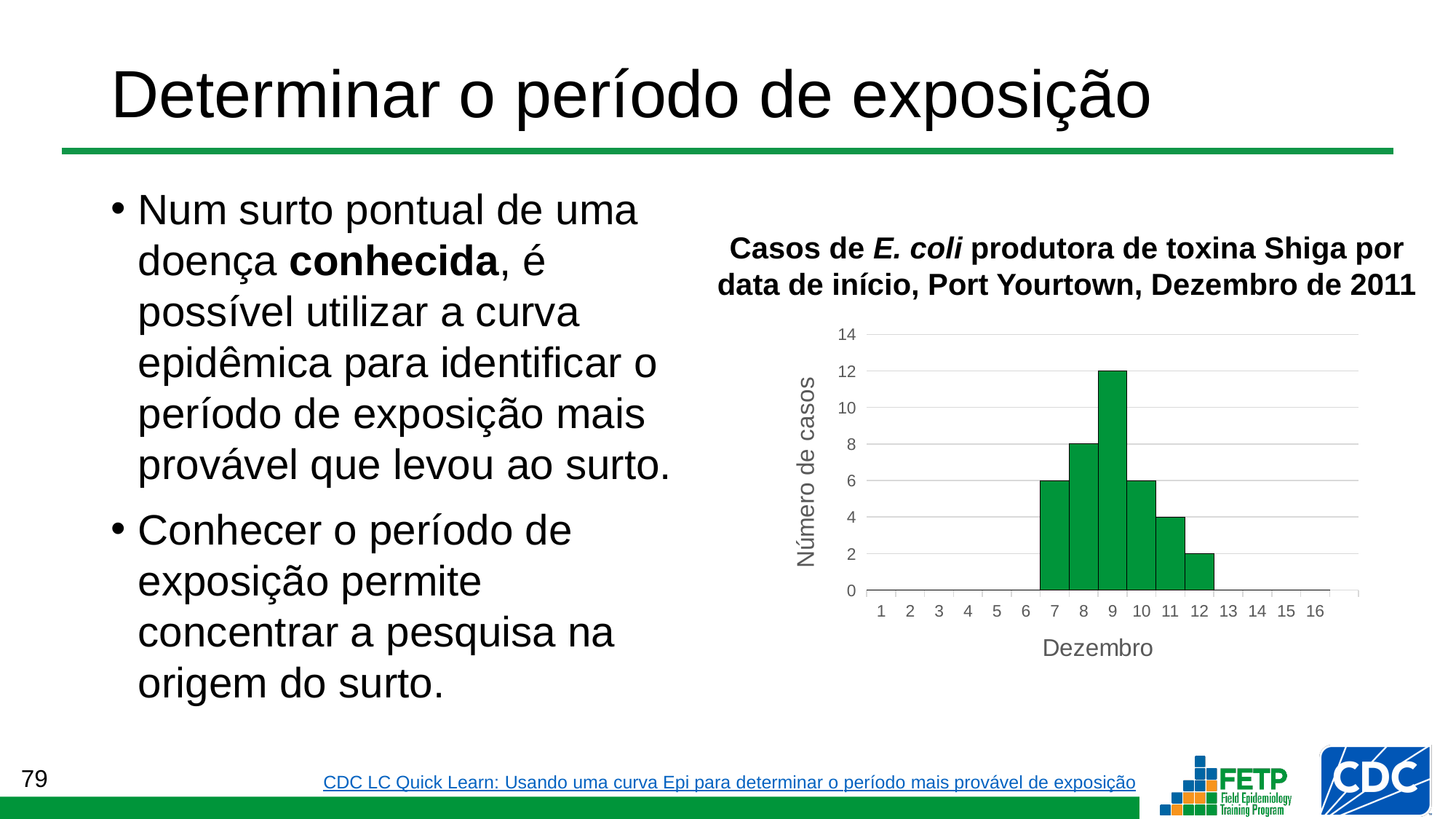

# Determinar o período de exposição
Num surto pontual de uma doença conhecida, é possível utilizar a curva epidêmica para identificar o período de exposição mais provável que levou ao surto.
Conhecer o período de exposição permite concentrar a pesquisa na origem do surto.

Casos de E. coli produtora de toxina Shiga por data de início, Port Yourtown, Dezembro de 2011

### Chart

| Category | Número de casos |
|---|---|
| 1 | 0.0 |
| 2 | 0.0 |
| 3 | 0.0 |
| 4 | 0.0 |
| 5 | 0.0 |
| 6 | 0.0 |
| 7 | 6.0 |
| 8 | 8.0 |
| 9 | 12.0 |
| 10 | 6.0 |
| 11 | 4.0 |
| 12 | 2.0 |
| 13 | 0.0 |
| 14 | 0.0 |
| 15 | 0.0 |
| 16 | 0.0 |
|  | None |
CDC LC Quick Learn: Usando uma curva Epi para determinar o período mais provável de exposição